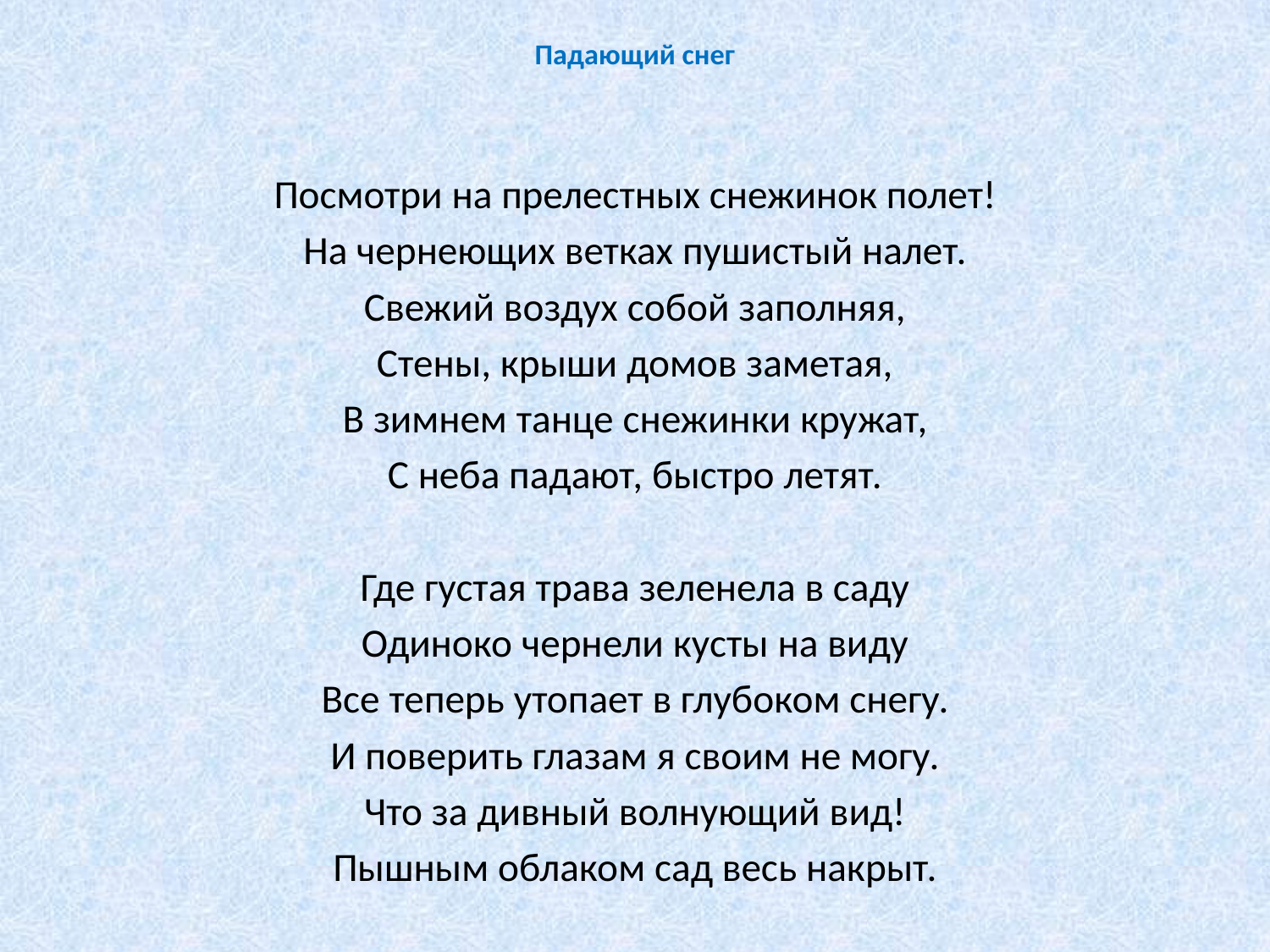

# Падающий снег

Посмотри на прелестных снежинок полет!
На чернеющих ветках пушистый налет.
Свежий воздух собой заполняя,
Стены, крыши домов заметая,
В зимнем танце снежинки кружат,
С неба падают, быстро летят.

Где густая трава зеленела в саду
Одиноко чернели кусты на виду
Все теперь утопает в глубоком снегу.
И поверить глазам я своим не могу.
Что за дивный волнующий вид!
Пышным облаком сад весь накрыт.